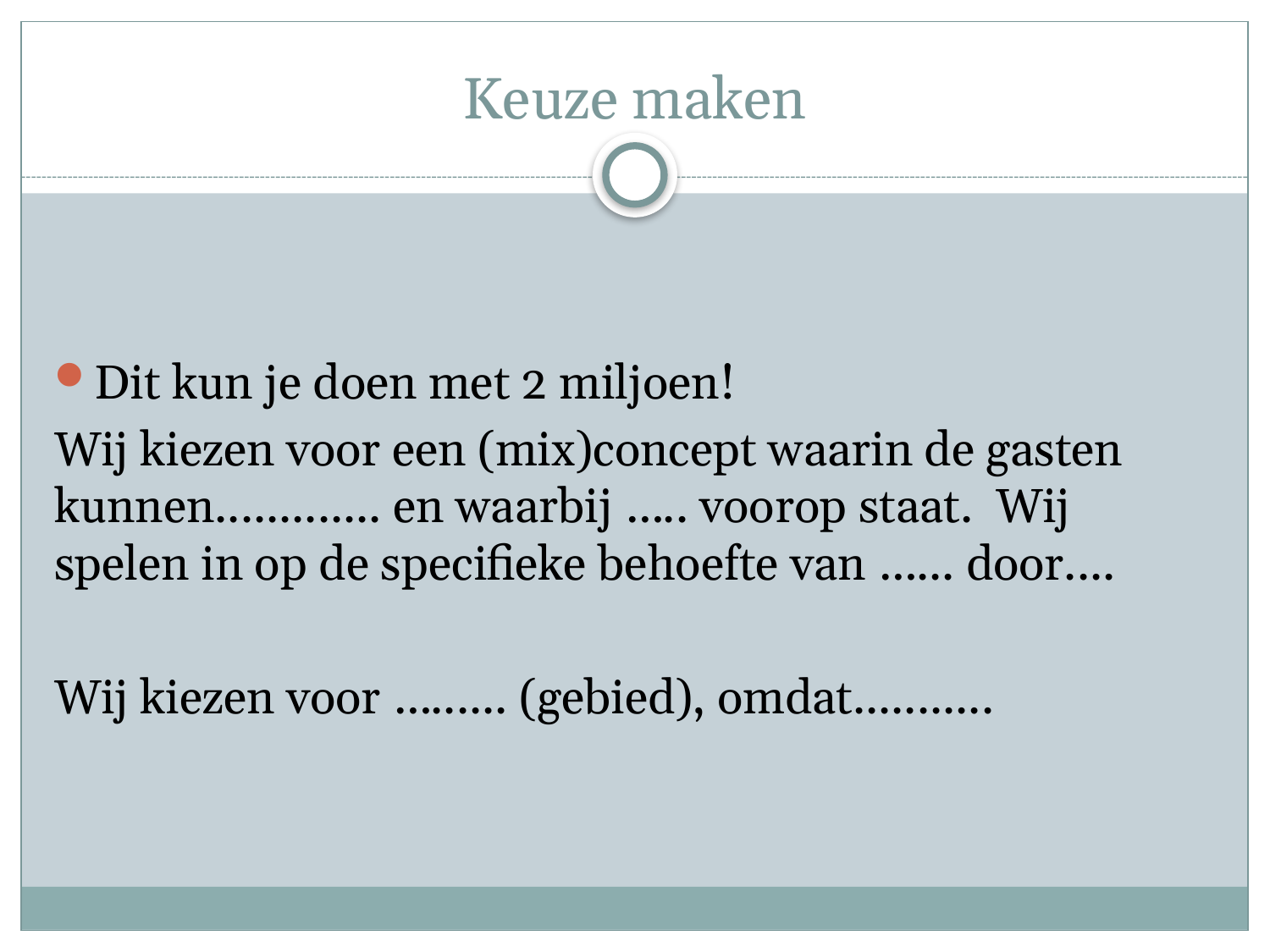

# Keuze maken

Dit kun je doen met 2 miljoen!
Wij kiezen voor een (mix)concept waarin de gasten kunnen............. en waarbij ….. voorop staat.  Wij spelen in op de specifieke behoefte van …... door....

Wij kiezen voor …...... (gebied), omdat...........